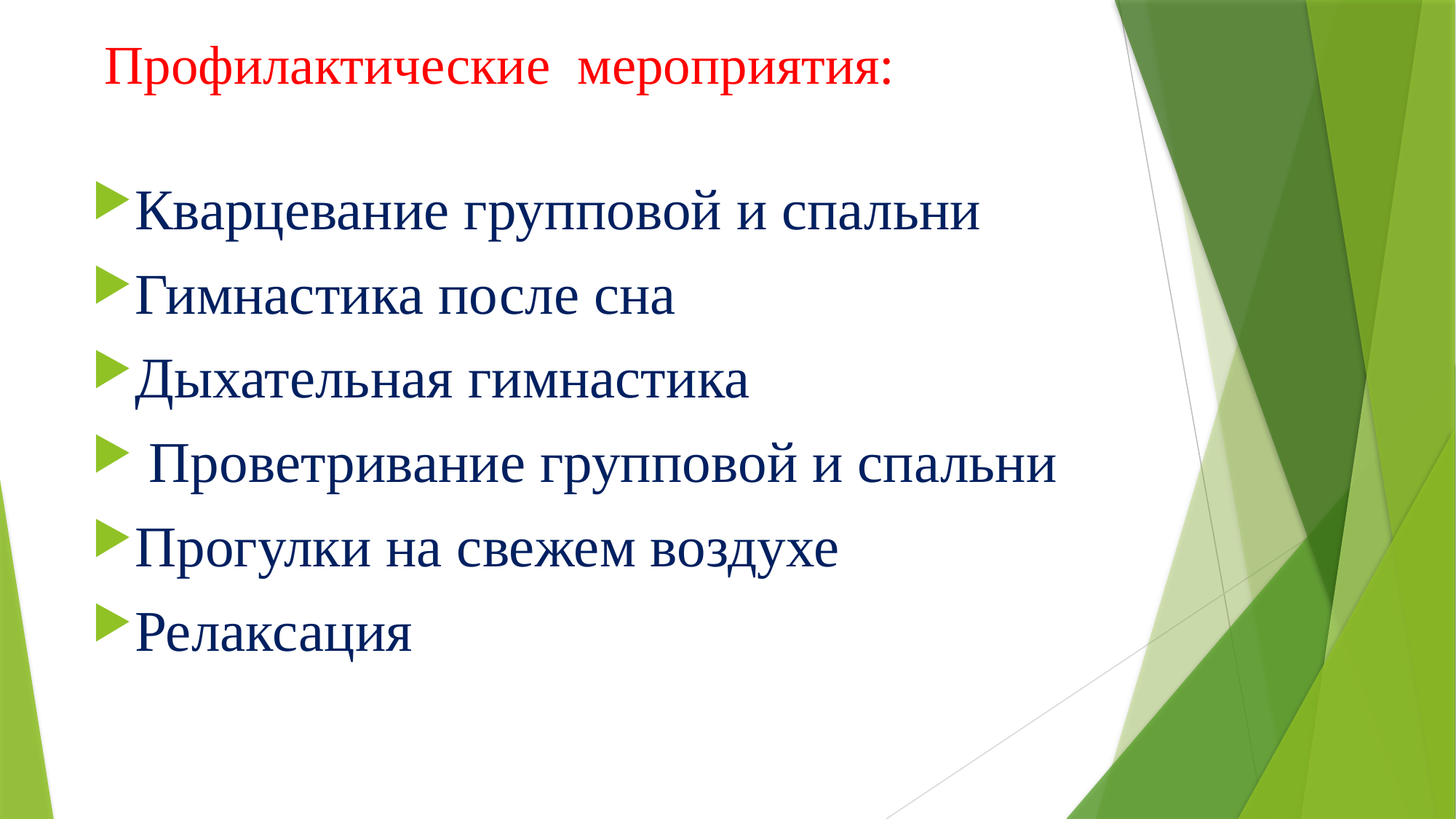

# Профилактические  мероприятия:
Кварцевание групповой и спальни
Гимнастика после сна
Дыхательная гимнастика
 Проветривание групповой и спальни
Прогулки на свежем воздухе
Релаксация